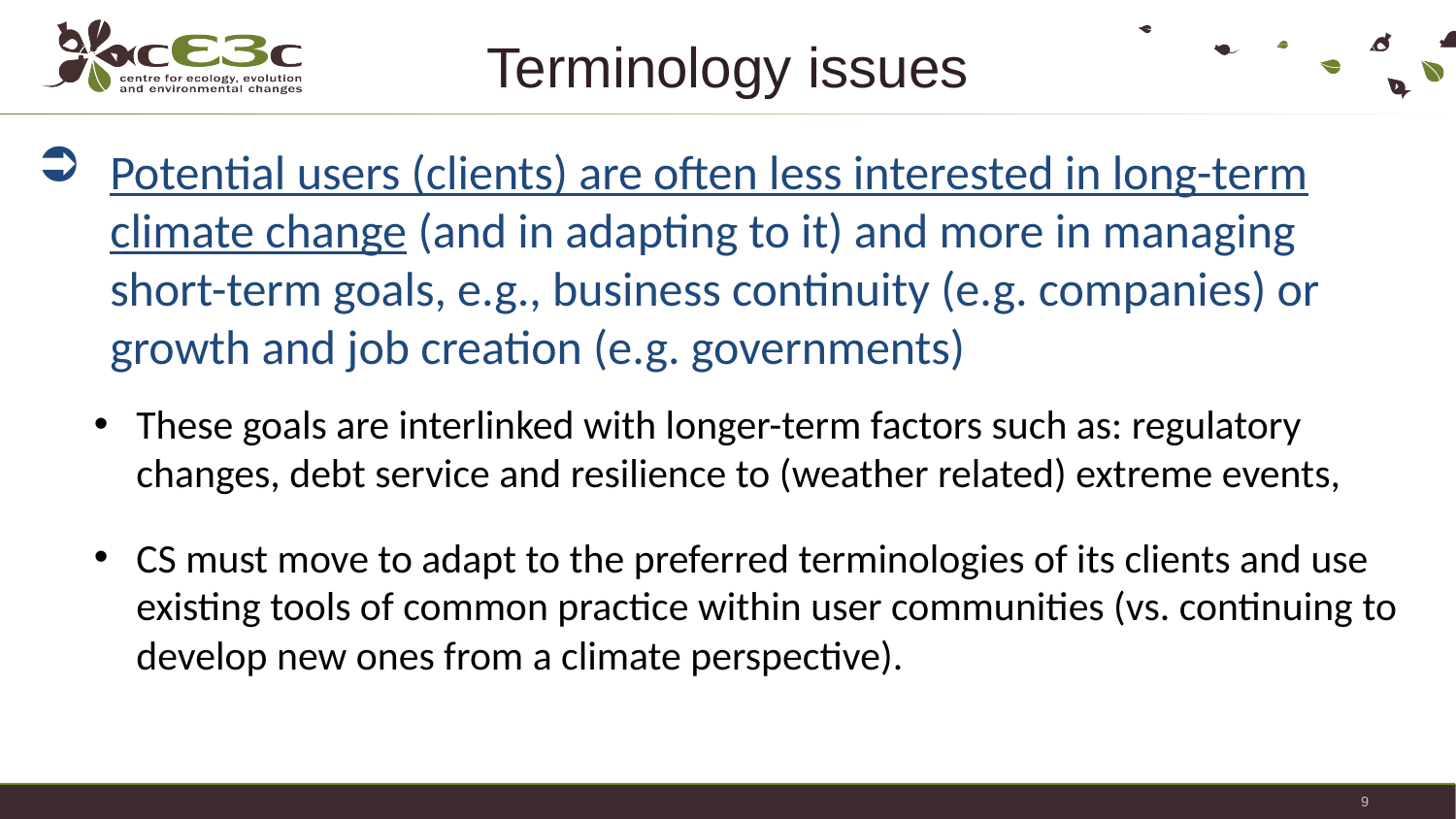

# Terminology issues
Potential users (clients) are often less interested in long-term climate change (and in adapting to it) and more in managing short-term goals, e.g., business continuity (e.g. companies) or growth and job creation (e.g. governments)
These goals are interlinked with longer-term factors such as: regulatory changes, debt service and resilience to (weather related) extreme events,
CS must move to adapt to the preferred terminologies of its clients and use existing tools of common practice within user communities (vs. continuing to develop new ones from a climate perspective).
9